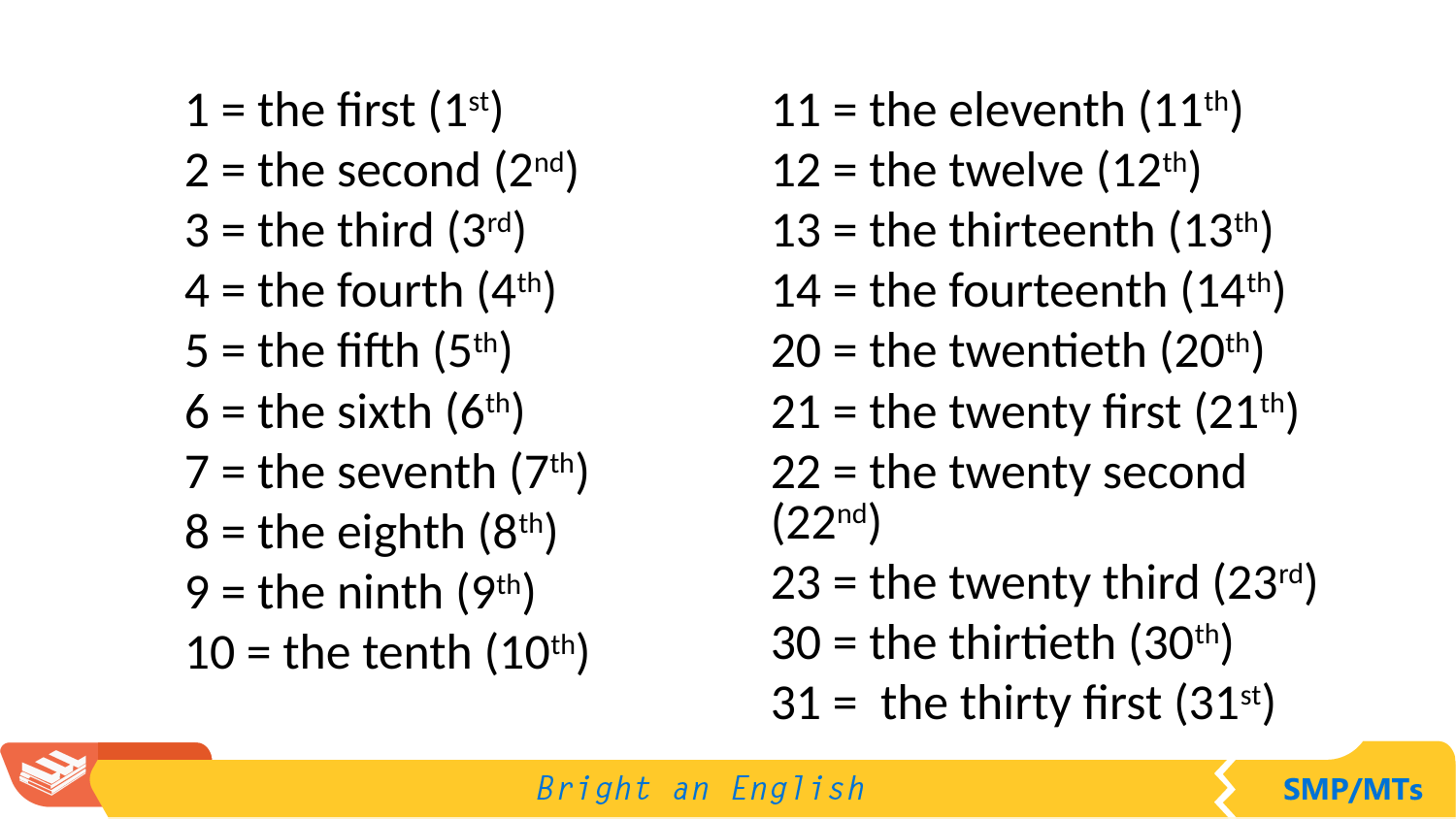

1 = the first (1st)
2 = the second (2nd)
3 = the third (3rd)
4 = the fourth (4th)
5 = the fifth (5th)
6 = the sixth (6th)
7 = the seventh (7th)
8 = the eighth (8th)
9 = the ninth (9th)
10 = the tenth (10th)
11 = the eleventh (11th)
12 = the twelve (12th)
13 = the thirteenth (13th)
14 = the fourteenth (14th)
20 = the twentieth (20th)
21 = the twenty first (21th)
22 = the twenty second (22nd)
23 = the twenty third (23rd)
30 = the thirtieth (30th)
31 =  the thirty first (31st)